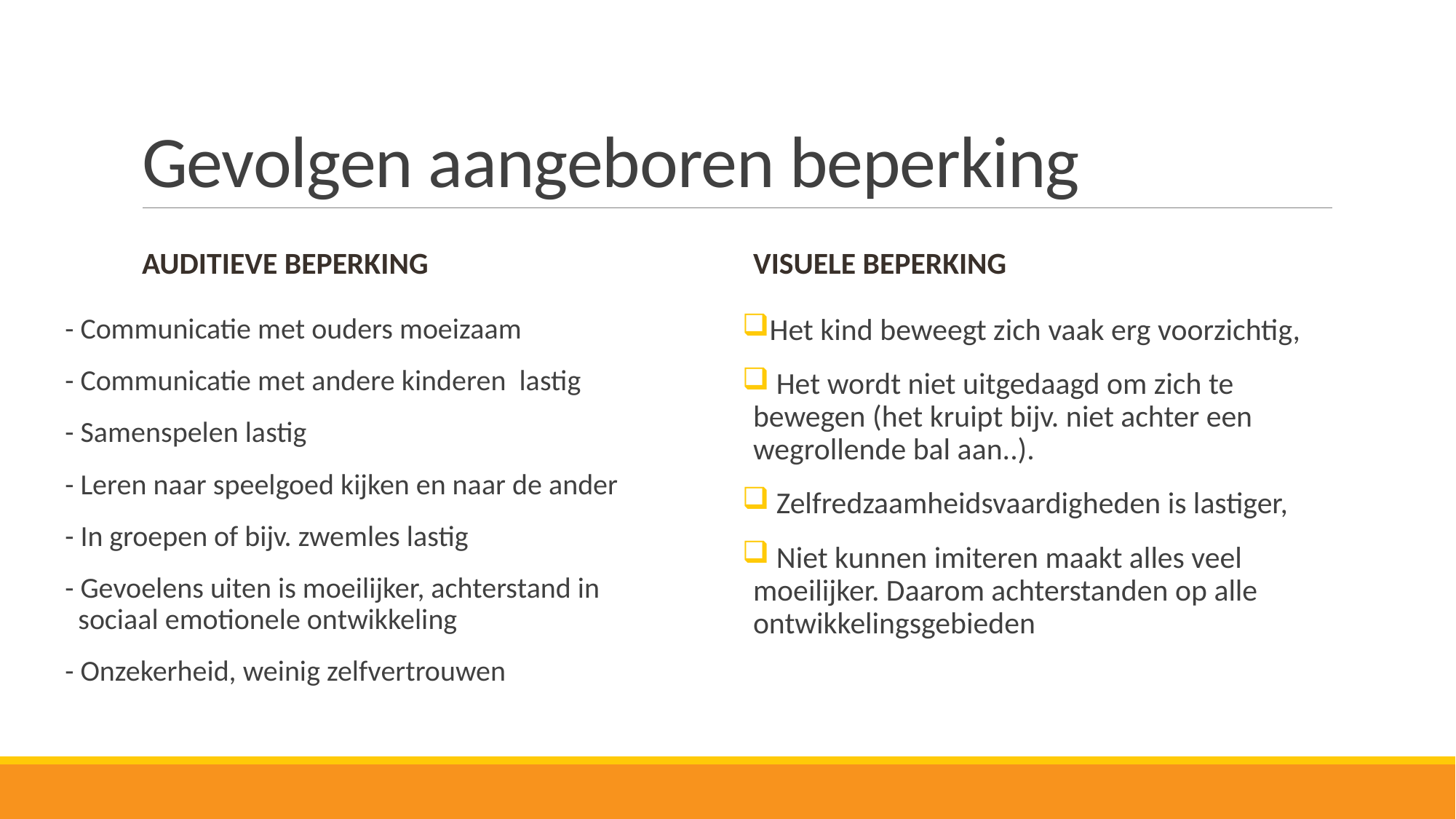

# Gevolgen aangeboren beperking
Auditieve beperking
Visuele beperking
- Communicatie met ouders moeizaam
- Communicatie met andere kinderen  lastig
- Samenspelen lastig
- Leren naar speelgoed kijken en naar de ander
- In groepen of bijv. zwemles lastig
- Gevoelens uiten is moeilijker, achterstand in
  sociaal emotionele ontwikkeling
- Onzekerheid, weinig zelfvertrouwen

Het kind beweegt zich vaak erg voorzichtig,
 Het wordt niet uitgedaagd om zich te bewegen (het kruipt bijv. niet achter een wegrollende bal aan..).
 Zelfredzaamheidsvaardigheden is lastiger,
 Niet kunnen imiteren maakt alles veel moeilijker. Daarom achterstanden op alle  ontwikkelingsgebieden